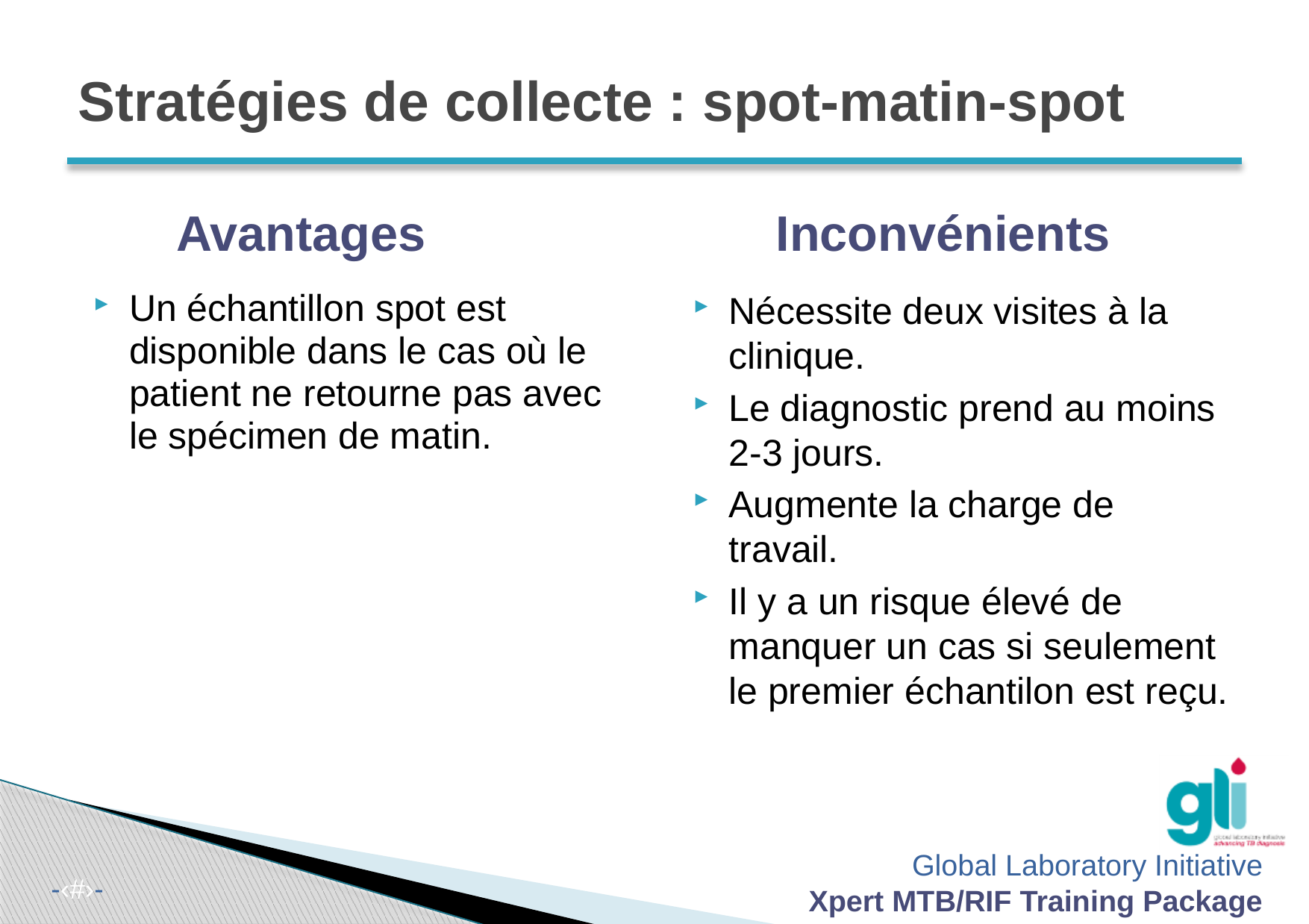

# Stratégies de collecte : spot-matin-spot
Avantages
Un échantillon spot est disponible dans le cas où le patient ne retourne pas avec le spécimen de matin.
Inconvénients
Nécessite deux visites à la clinique.
Le diagnostic prend au moins 2-3 jours.
Augmente la charge de travail.
Il y a un risque élevé de manquer un cas si seulement le premier échantilon est reçu.